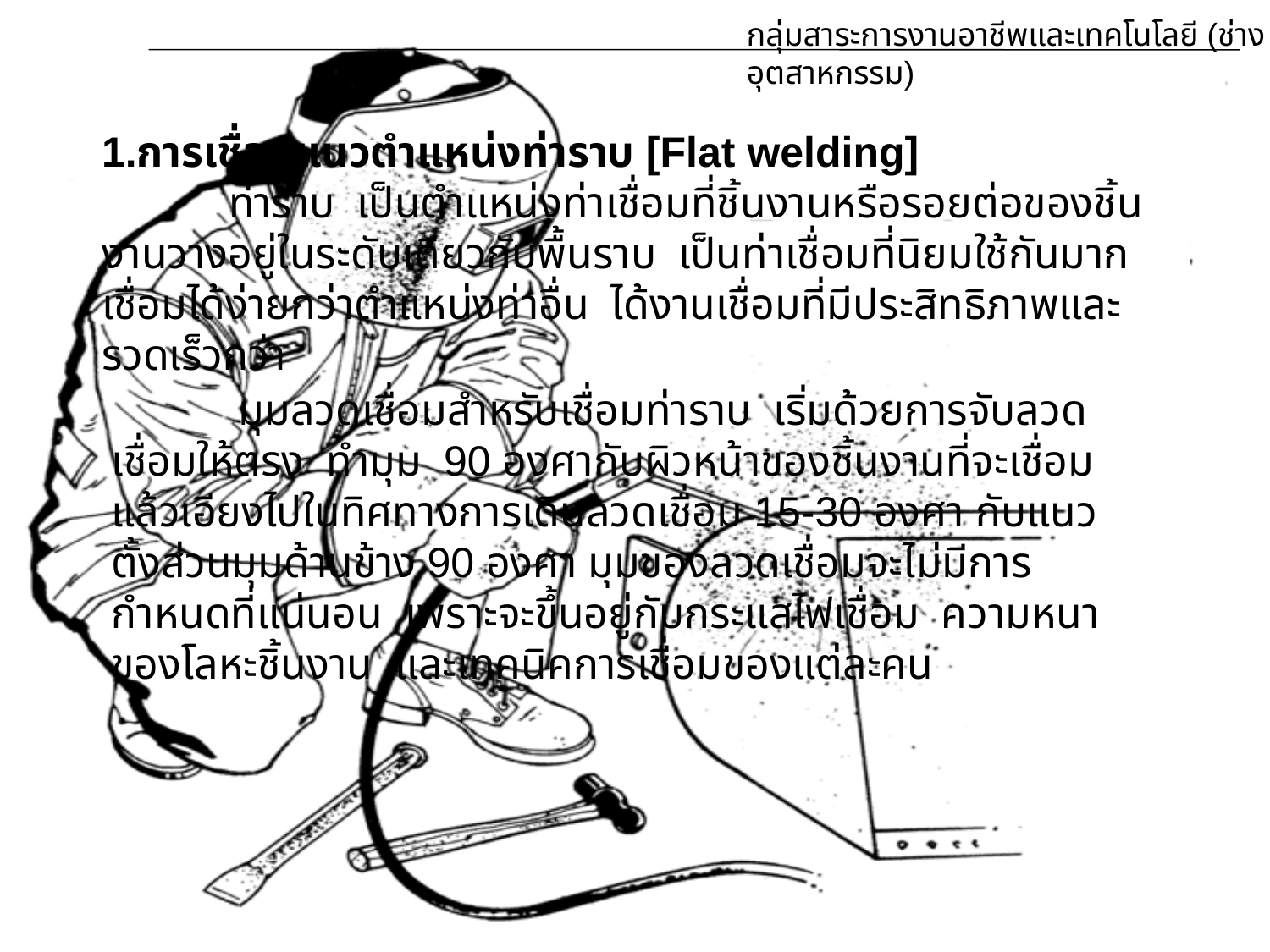

กลุ่มสาระการงานอาชีพและเทคโนโลยี (ช่างอุตสาหกรรม)
1.การเชื่อมแนวตำแหน่งท่าราบ [Flat welding]
	ท่าราบ  เป็นตำแหน่งท่าเชื่อมที่ชิ้นงานหรือรอยต่อของชิ้นงานวางอยู่ในระดับเดียวกับพื้นราบ  เป็นท่าเชื่อมที่นิยมใช้กันมาก  เชื่อมได้ง่ายกว่าตำแหน่งท่าอื่น  ได้งานเชื่อมที่มีประสิทธิภาพและรวดเร็วกว่า
	มุมลวดเชื่อมสำหรับเชื่อมท่าราบ  เริ่มด้วยการจับลวดเชื่อมให้ตรง  ทำมุม  90 องศากับผิวหน้าของชิ้นงานที่จะเชื่อม  แล้วเอียงไปในทิศทางการเดินลวดเชื่อม 15-30 องศา กับแนวตั้งส่วนมุมด้านข้าง 90 องศา มุมของลวดเชื่อมจะไม่มีการกำหนดที่แน่นอน  เพราะจะขึ้นอยู่กับกระแสไฟเชื่อม  ความหนาของโลหะชิ้นงาน  และเทคนิคการเชื่อมของแต่ละคน